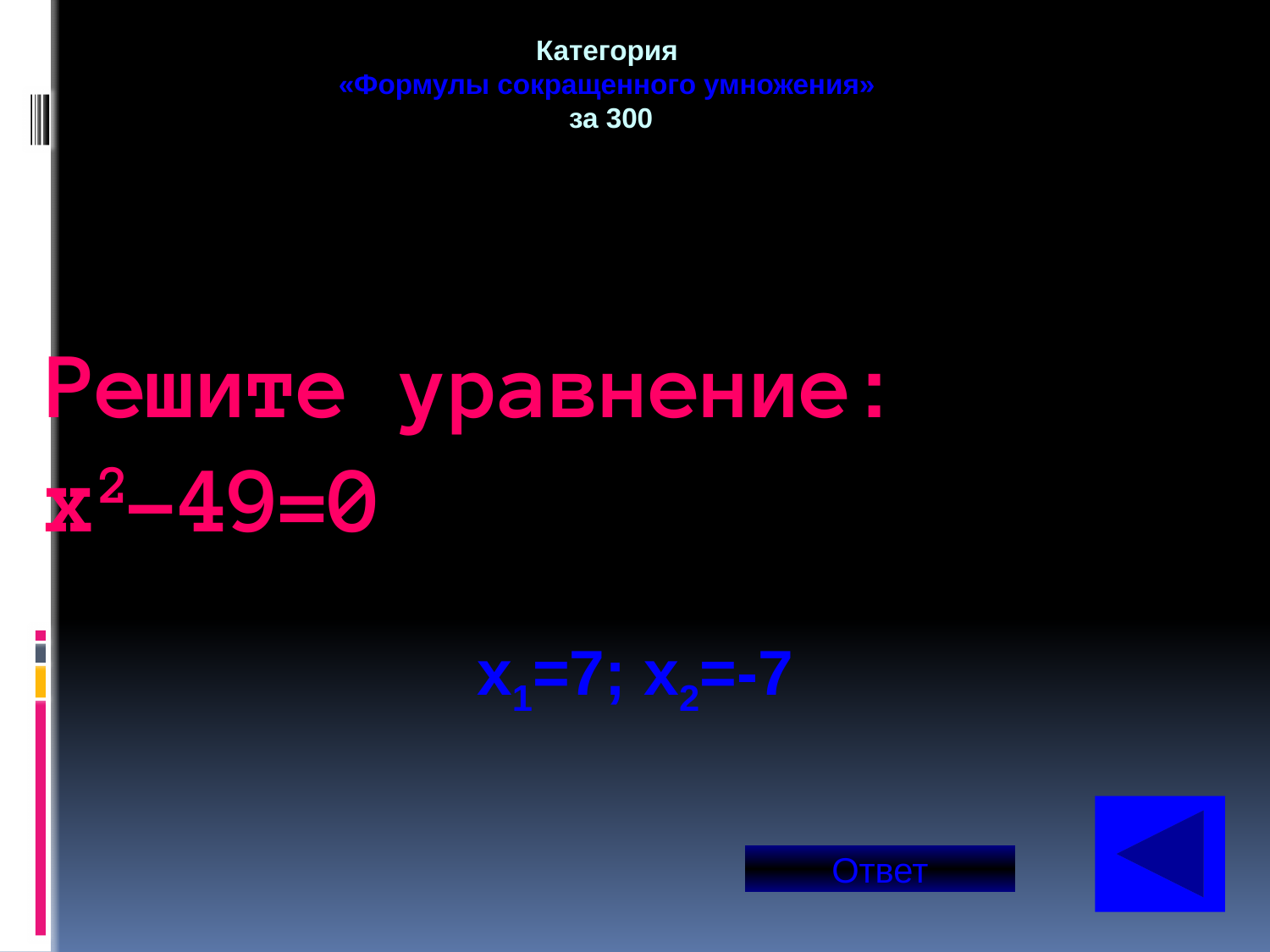

Категория
«Формулы сокращенного умножения»
за 300

# Решите уравнение: x2-49=0
x1=7; x2=-7

Ответ